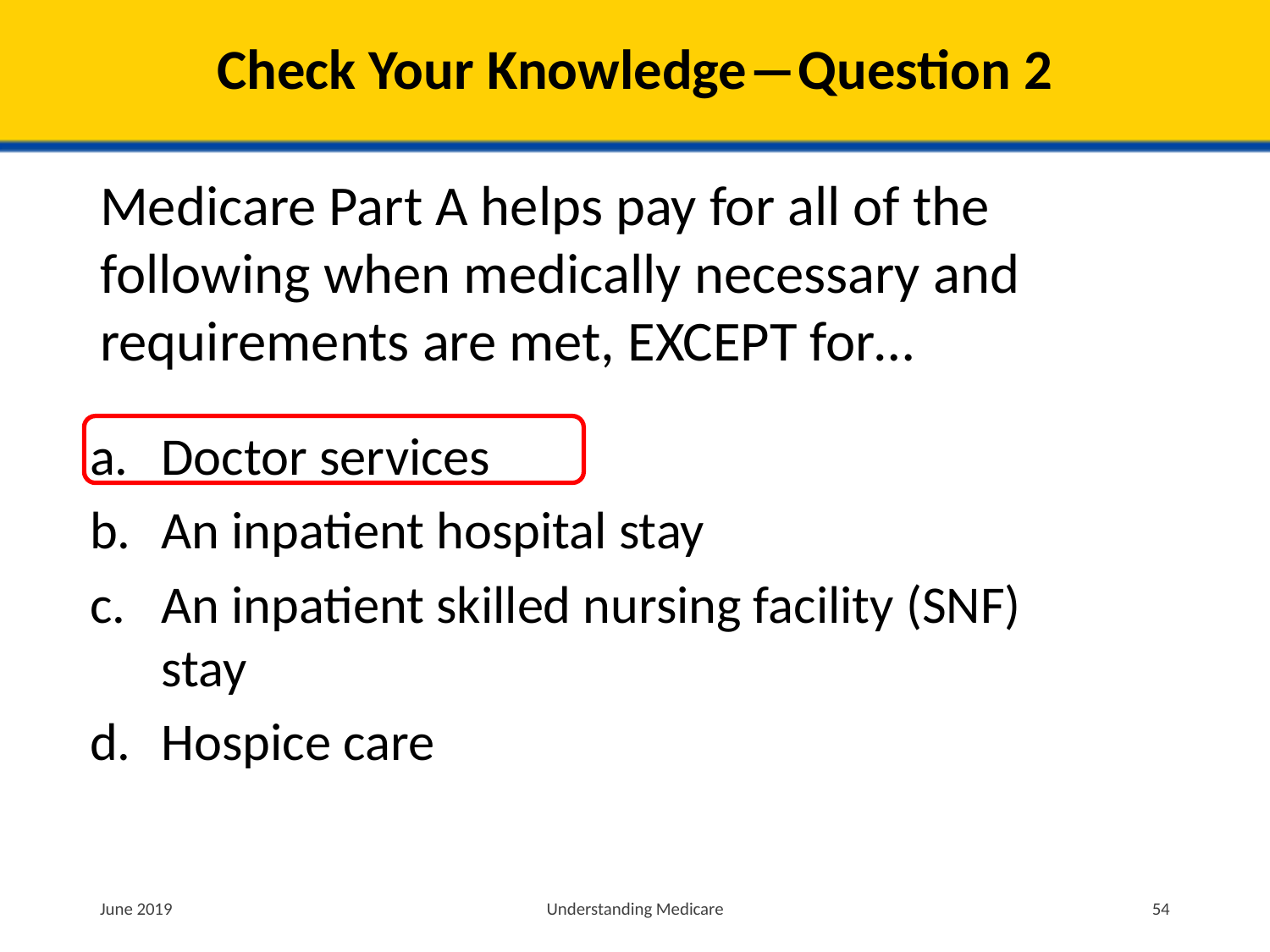

# Check Your Knowledge―Question 2
Medicare Part A helps pay for all of the following when medically necessary and requirements are met, EXCEPT for…
Doctor services
An inpatient hospital stay
An inpatient skilled nursing facility (SNF) stay
Hospice care

June 2019
Understanding Medicare
54